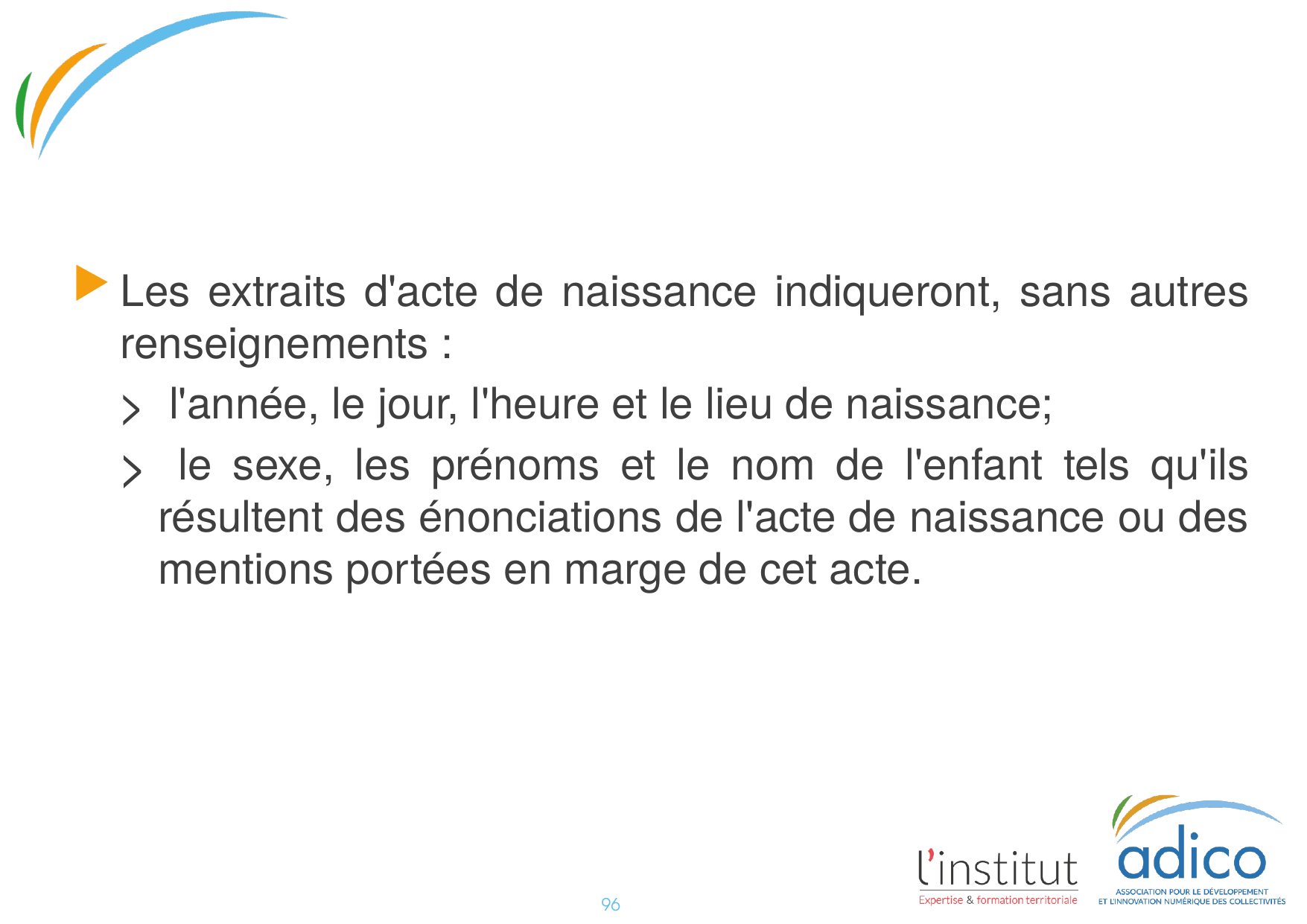

#

Les extraits d'acte de naissance indiqueront, sans autres renseignements :
 l'année, le jour, l'heure et le lieu de naissance;
 le sexe, les prénoms et le nom de l'enfant tels qu'ils résultent des énonciations de l'acte de naissance ou des mentions portées en marge de cet acte.